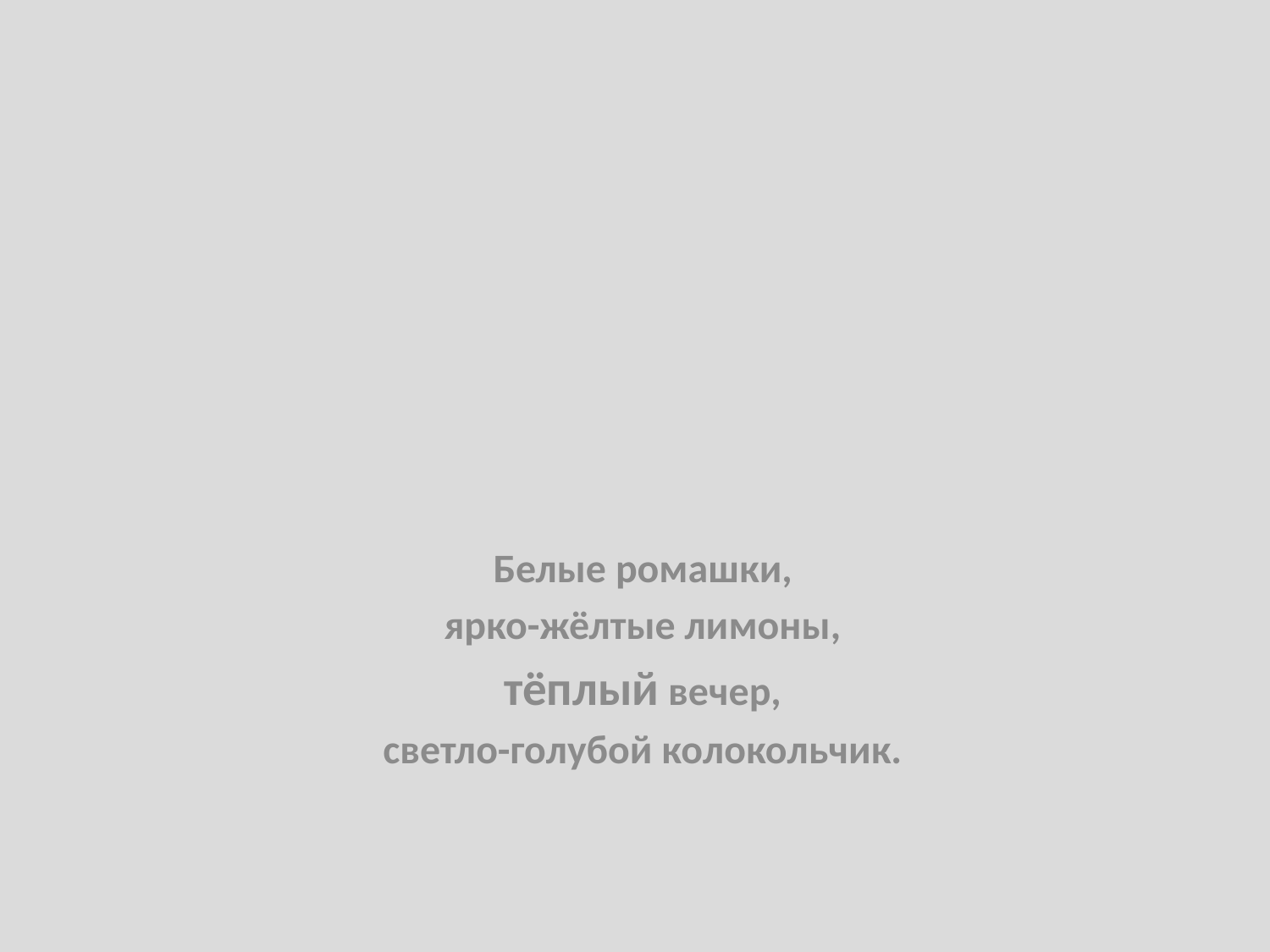

#
Белые ромашки,
ярко-жёлтые лимоны,
тёплый вечер,
светло-голубой колокольчик.